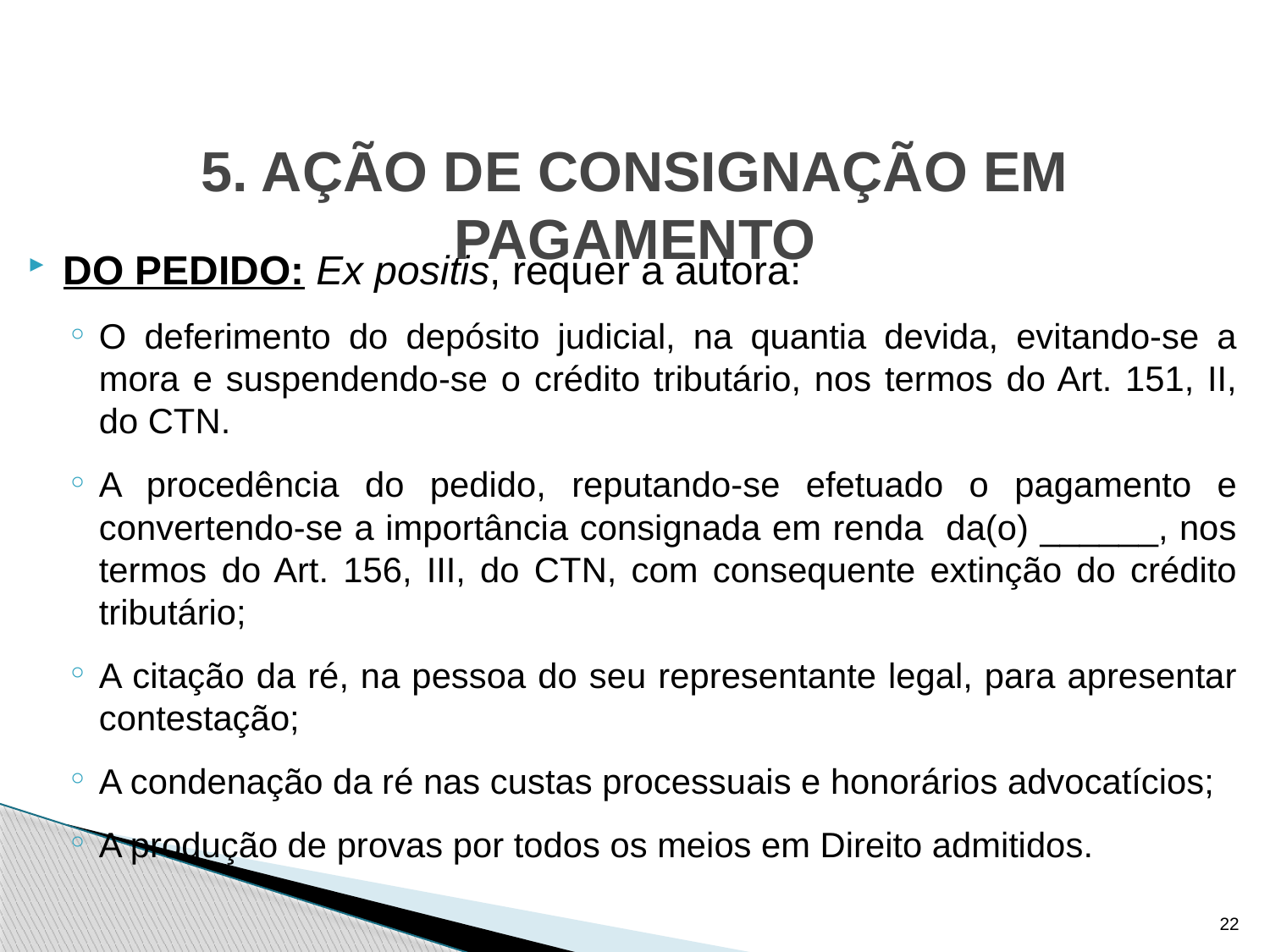

# 5. AÇÃO DE CONSIGNAÇÃO EM PAGAMENTO
DO PEDIDO: Ex positis, requer a autora:
O deferimento do depósito judicial, na quantia devida, evitando-se a mora e suspendendo-se o crédito tributário, nos termos do Art. 151, II, do CTN.
A procedência do pedido, reputando-se efetuado o pagamento e convertendo-se a importância consignada em renda  da(o) ______, nos termos do Art. 156, III, do CTN, com consequente extinção do crédito tributário;
A citação da ré, na pessoa do seu representante legal, para apresentar contestação;
A condenação da ré nas custas processuais e honorários advocatícios;
A produção de provas por todos os meios em Direito admitidos.

22